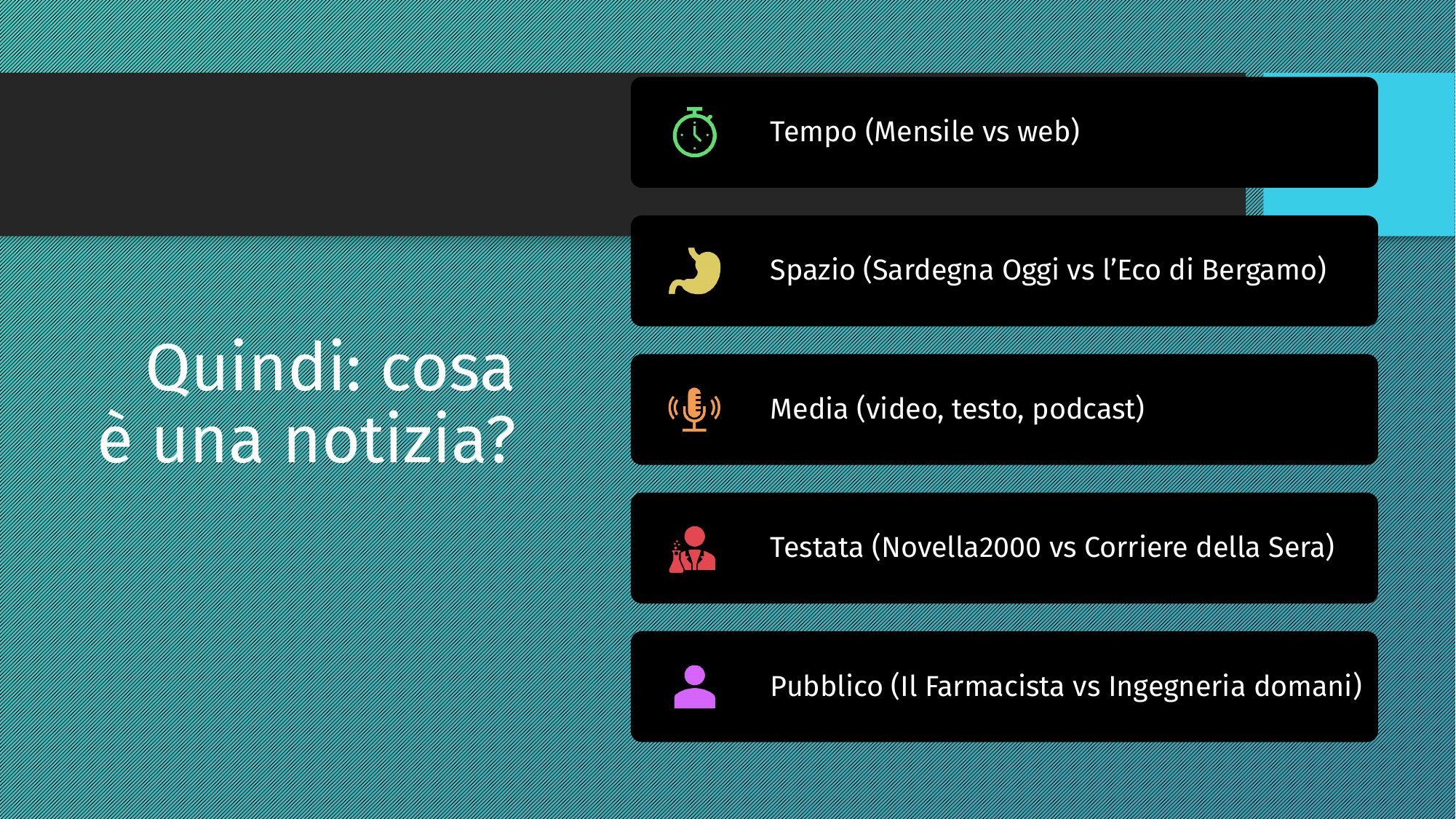

Tempo (Mensile vs web)
Spazio (Sardegna Oggi vs l’Eco di Bergamo)
Media (video, testo, podcast)
Testata (Novella2000 vs Corriere della Sera)
Pubblico (Il Farmacista vs Ingegneria domani)
# Quindi: cosa è una notizia?